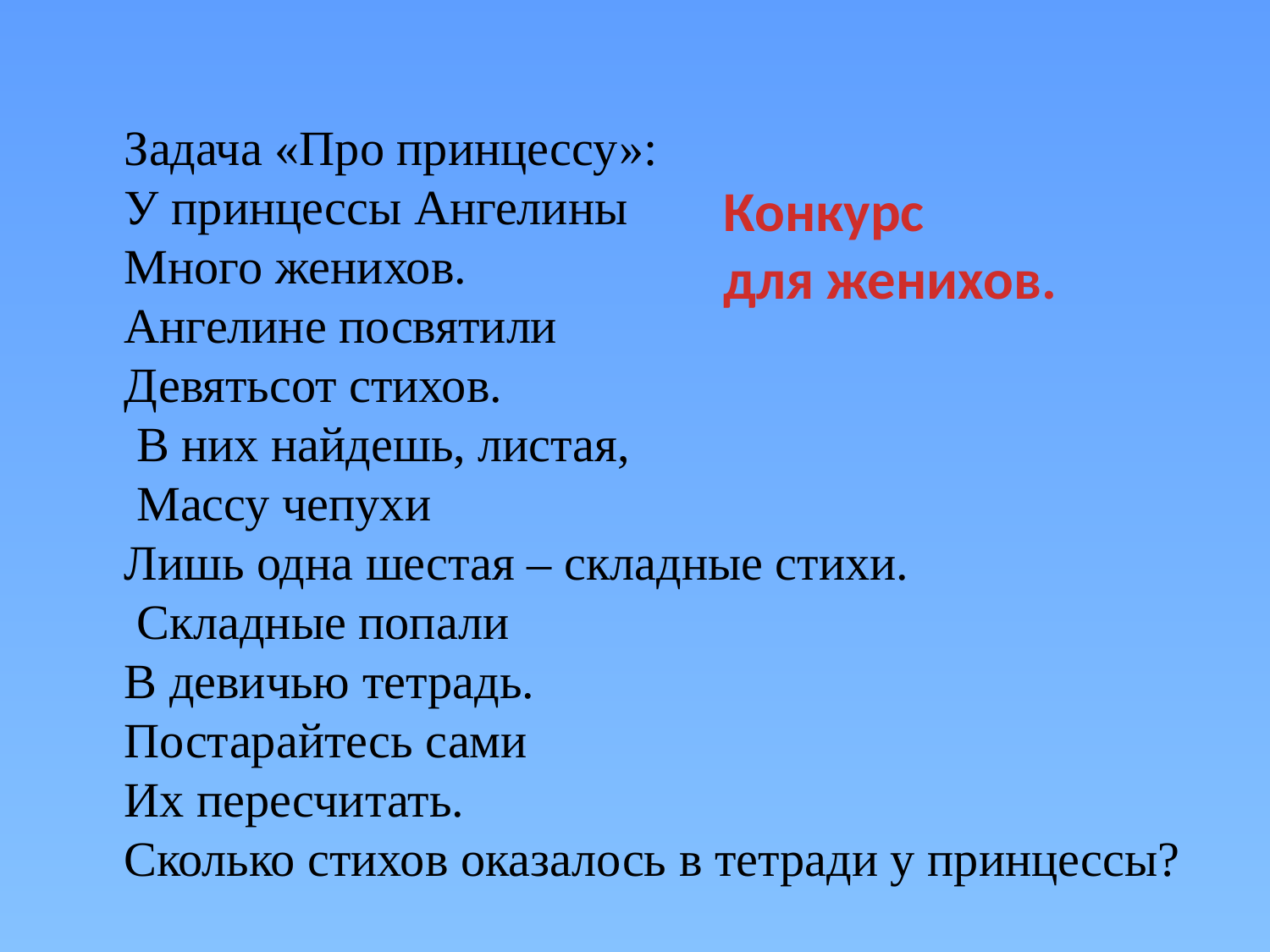

Задача «Про принцессу»:
У принцессы Ангелины
Много женихов.
Ангелине посвятили
Девятьсот стихов.
 В них найдешь, листая,
 Массу чепухи
Лишь одна шестая – складные стихи.
 Складные попали
В девичью тетрадь.
Постарайтесь сами
Их пересчитать.
Сколько стихов оказалось в тетради у принцессы?
Конкурс
для женихов.